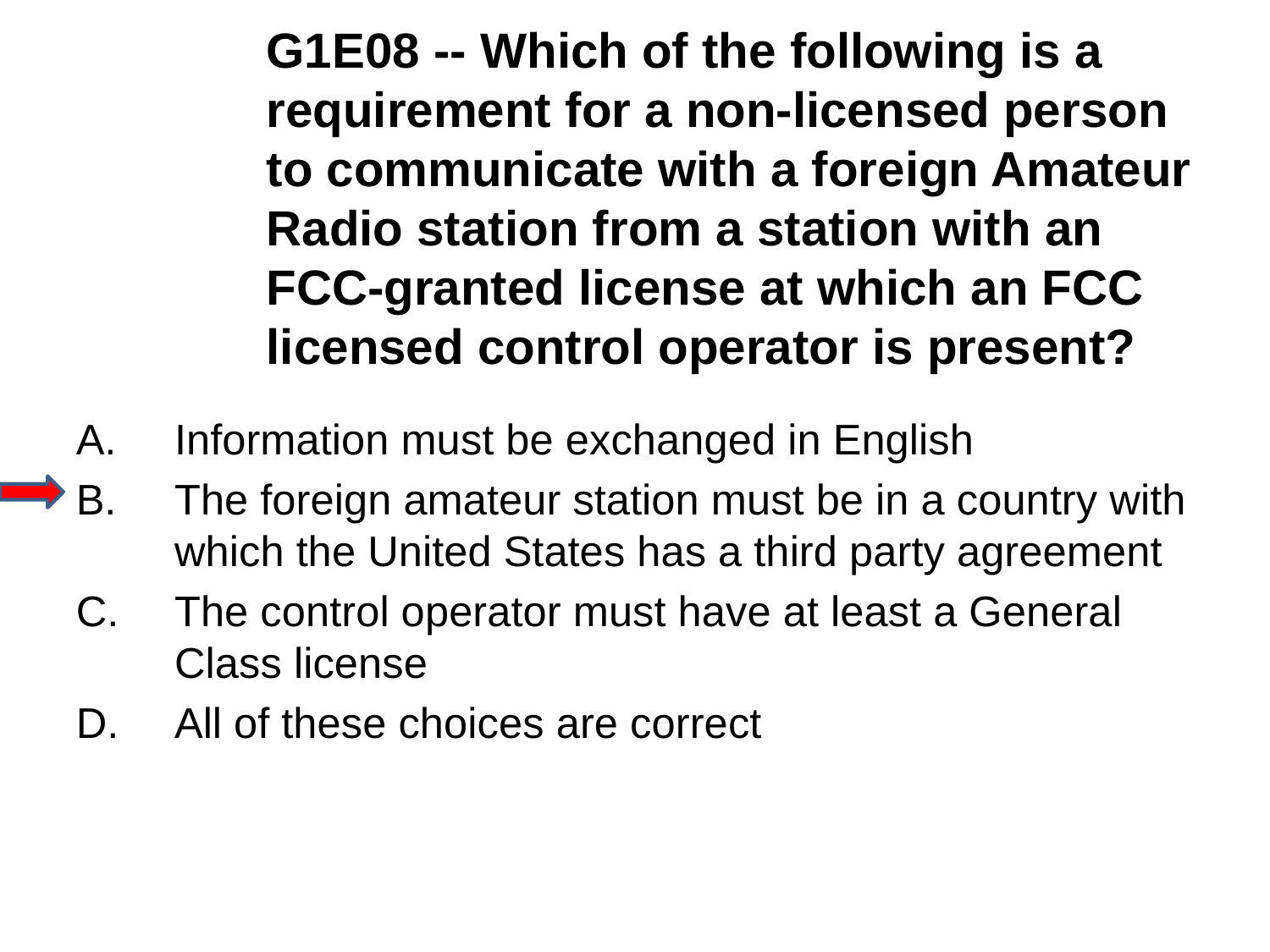

G1E08 -- Which of the following is a requirement for a non-licensed person to communicate with a foreign Amateur Radio station from a station with an FCC-granted license at which an FCC licensed control operator is present?
A.	Information must be exchanged in English
B.	The foreign amateur station must be in a country with which the United States has a third party agreement
C.	The control operator must have at least a General Class license
D.	All of these choices are correct